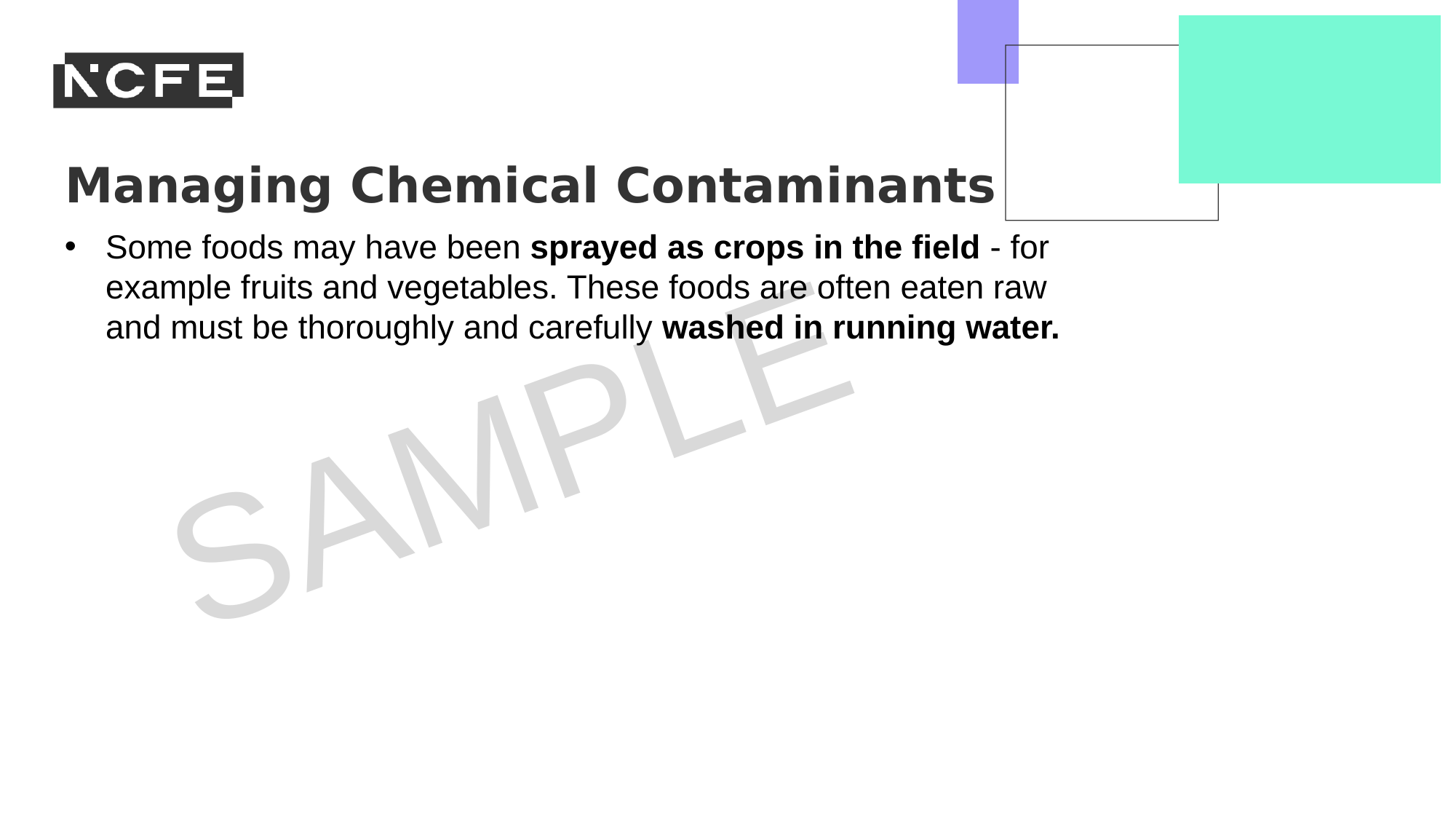

Managing Chemical Contaminants
Some foods may have been sprayed as crops in the field - for example fruits and vegetables. These foods are often eaten raw and must be thoroughly and carefully washed in running water.